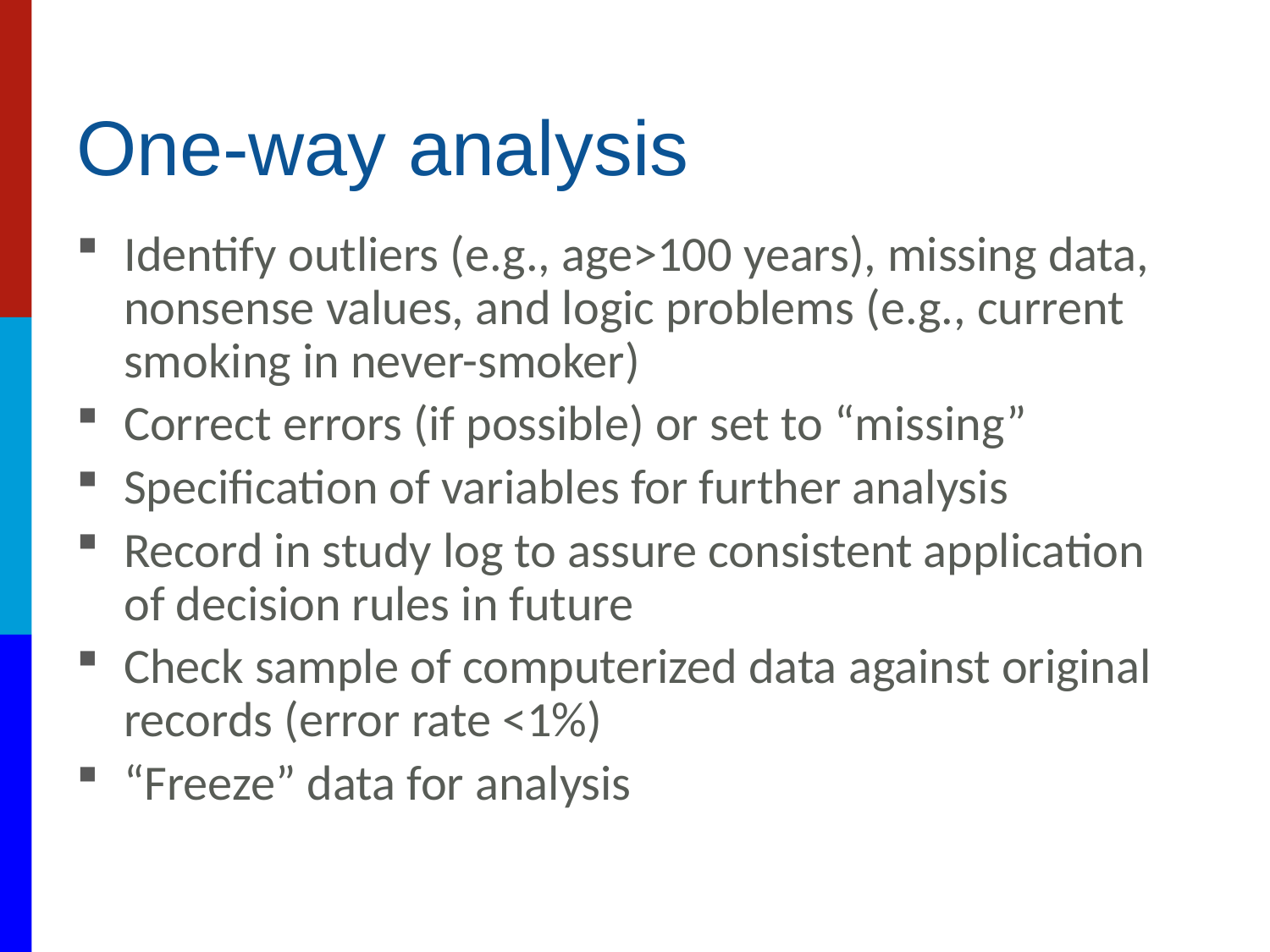

# One-way analysis
Identify outliers (e.g., age>100 years), missing data, nonsense values, and logic problems (e.g., current smoking in never-smoker)
Correct errors (if possible) or set to “missing”
Specification of variables for further analysis
Record in study log to assure consistent application of decision rules in future
Check sample of computerized data against original records (error rate <1%)
“Freeze” data for analysis